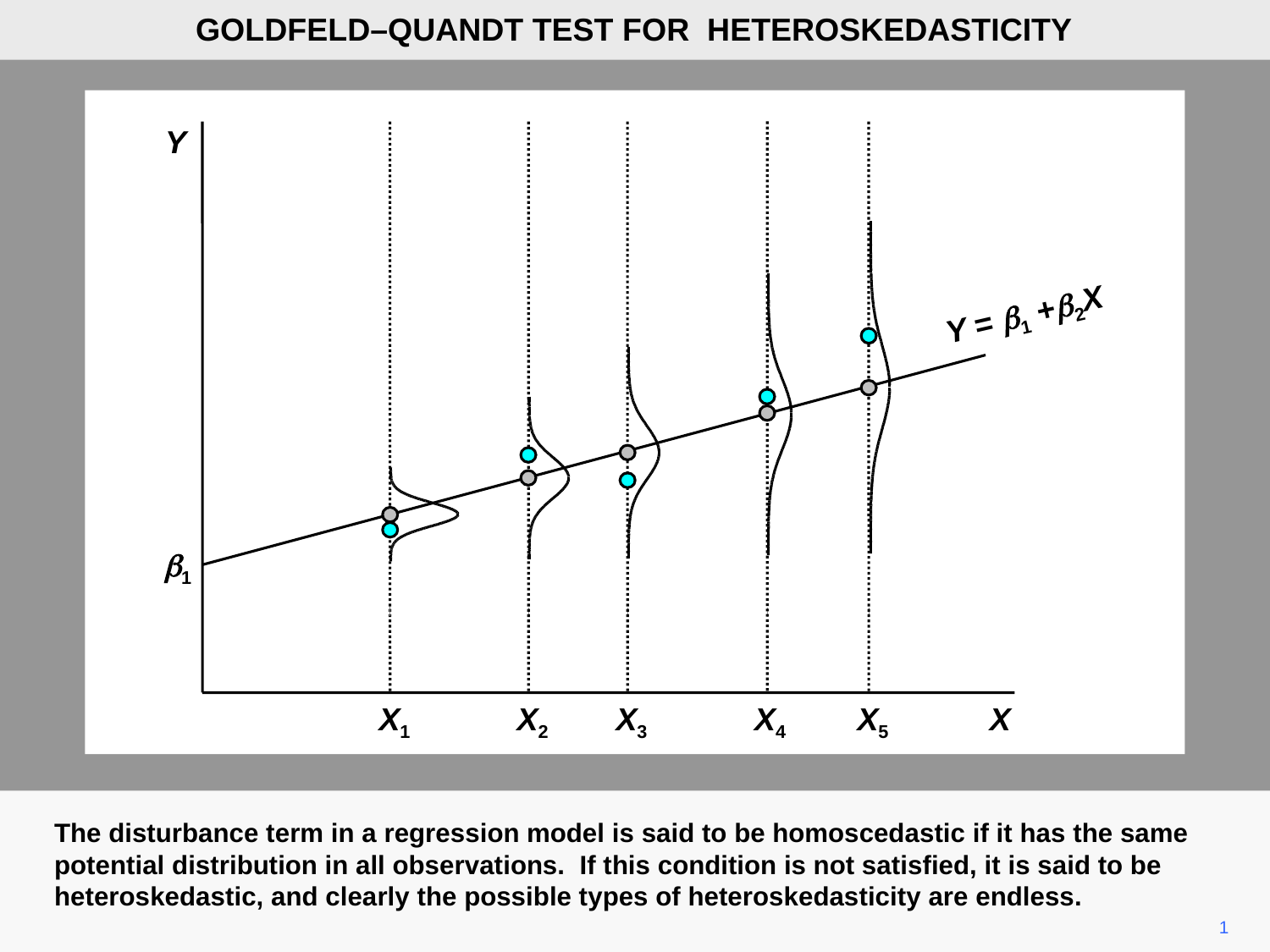

GOLDFELD–QUANDT TEST FOR  HETEROSKEDASTICITY

Y

Y = β1 +β2X

β1

X1
X2
X3
X4
X5
X

The disturbance term in a regression model is said to be homoscedastic if it has the same potential distribution in all observations.  If this condition is not satisfied, it is said to be heteroskedastic, and clearly the possible types of heteroskedasticity are endless.
1